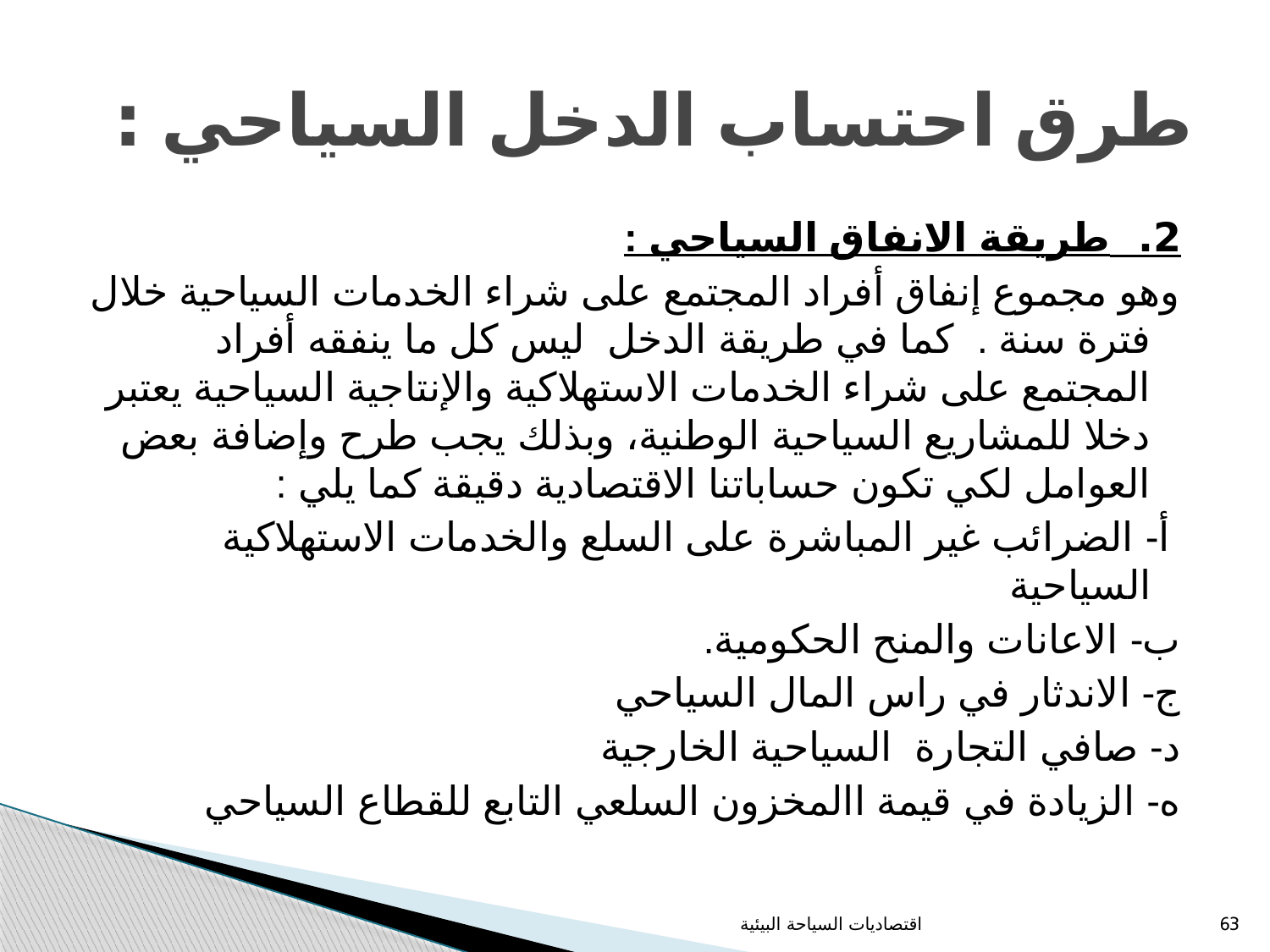

# طرق احتساب الدخل السياحي :
2.  طريقة الانفاق السياحي :
وهو مجموع إنفاق أفراد المجتمع على شراء الخدمات السياحية خلال فترة سنة .  كما في طريقة الدخل  ليس كل ما ينفقه أفراد المجتمع على شراء الخدمات الاستهلاكية والإنتاجية السياحية يعتبر دخلا للمشاريع السياحية الوطنية، وبذلك يجب طرح وإضافة بعض العوامل لكي تكون حساباتنا الاقتصادية دقيقة كما يلي :
 أ- الضرائب غير المباشرة على السلع والخدمات الاستهلاكية السياحية
ب- الاعانات والمنح الحكومية.
ج- الاندثار في راس المال السياحي
د- صافي التجارة  السياحية الخارجية
ه- الزيادة في قيمة االمخزون السلعي التابع للقطاع السياحي
اقتصاديات السياحة البيئية
63